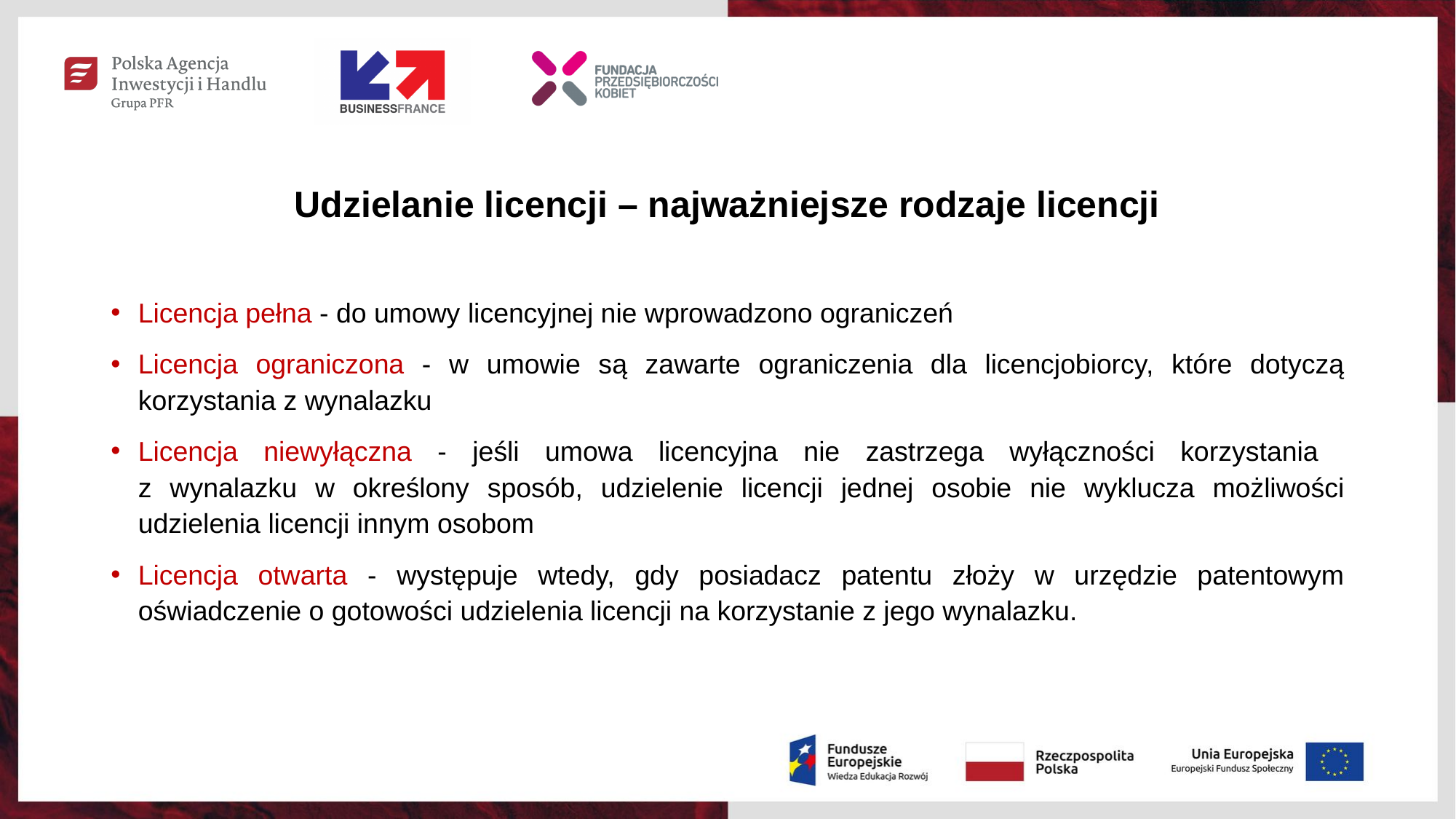

# Udzielanie licencji – najważniejsze rodzaje licencji
Licencja pełna - do umowy licencyjnej nie wprowadzono ograniczeń
Licencja ograniczona - w umowie są zawarte ograniczenia dla licencjobiorcy, które dotyczą korzystania z wynalazku
Licencja niewyłączna - jeśli umowa licencyjna nie zastrzega wyłączności korzystania
z wynalazku w określony sposób, udzielenie licencji jednej osobie nie wyklucza możliwości udzielenia licencji innym osobom
Licencja otwarta - występuje wtedy, gdy posiadacz patentu złoży w urzędzie patentowym oświadczenie o gotowości udzielenia licencji na korzystanie z jego wynalazku.